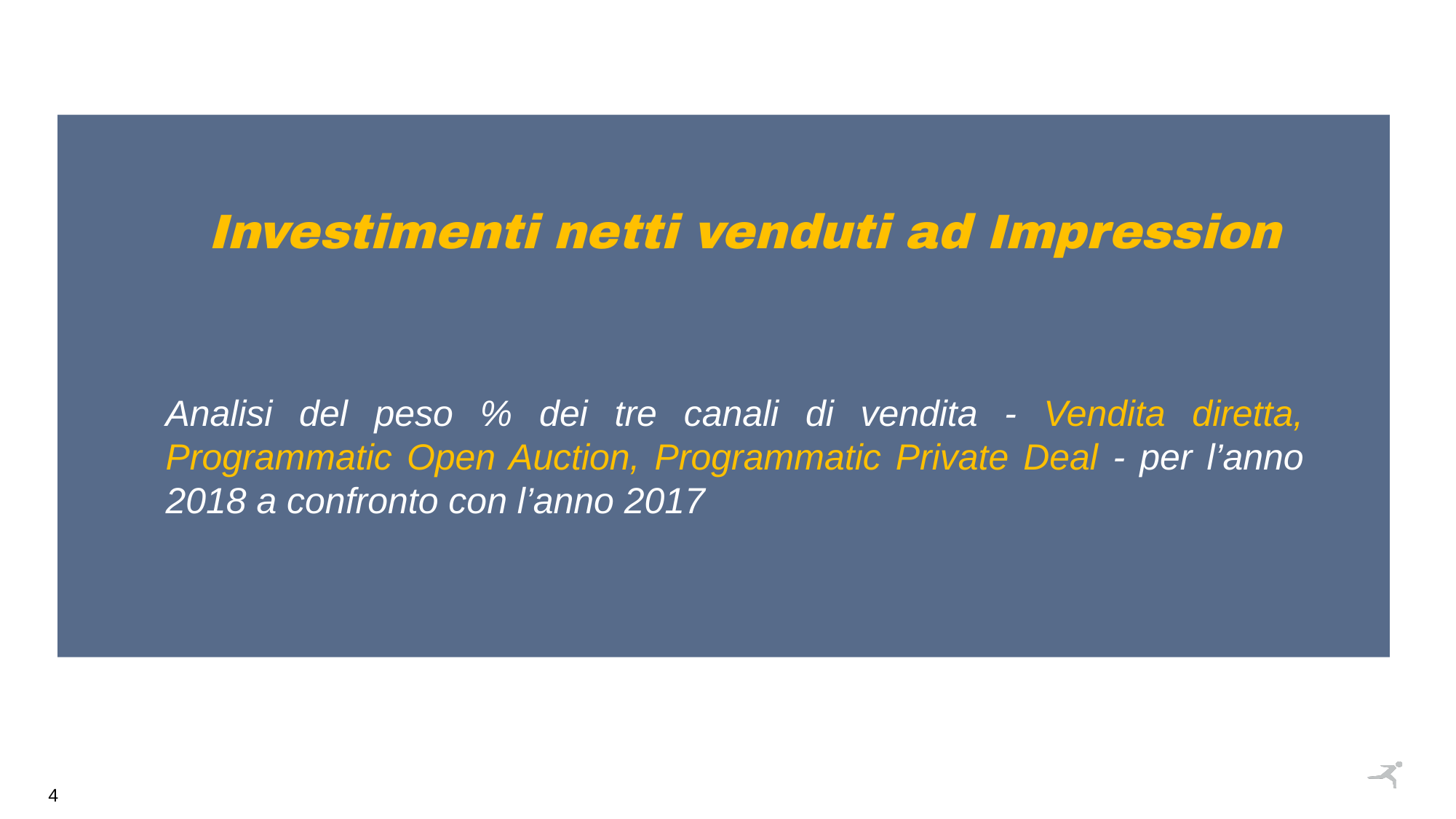

Investimenti netti venduti ad Impression

Analisi del peso % dei tre canali di vendita - Vendita diretta, Programmatic Open Auction, Programmatic Private Deal - per l’anno 2018 a confronto con l’anno 2017

4